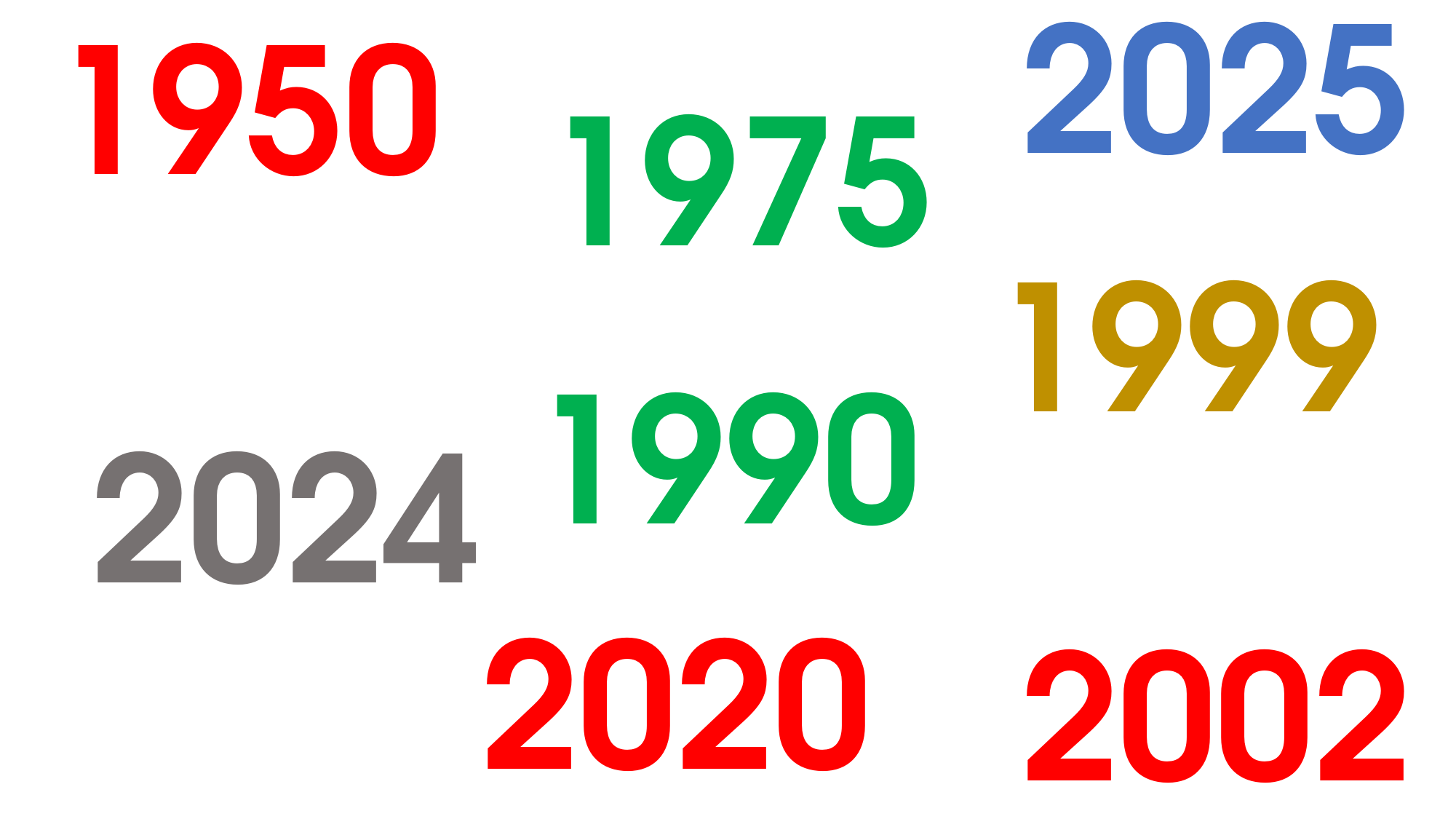

2025
 1950
1975
1999
1990
2024
2020
2002